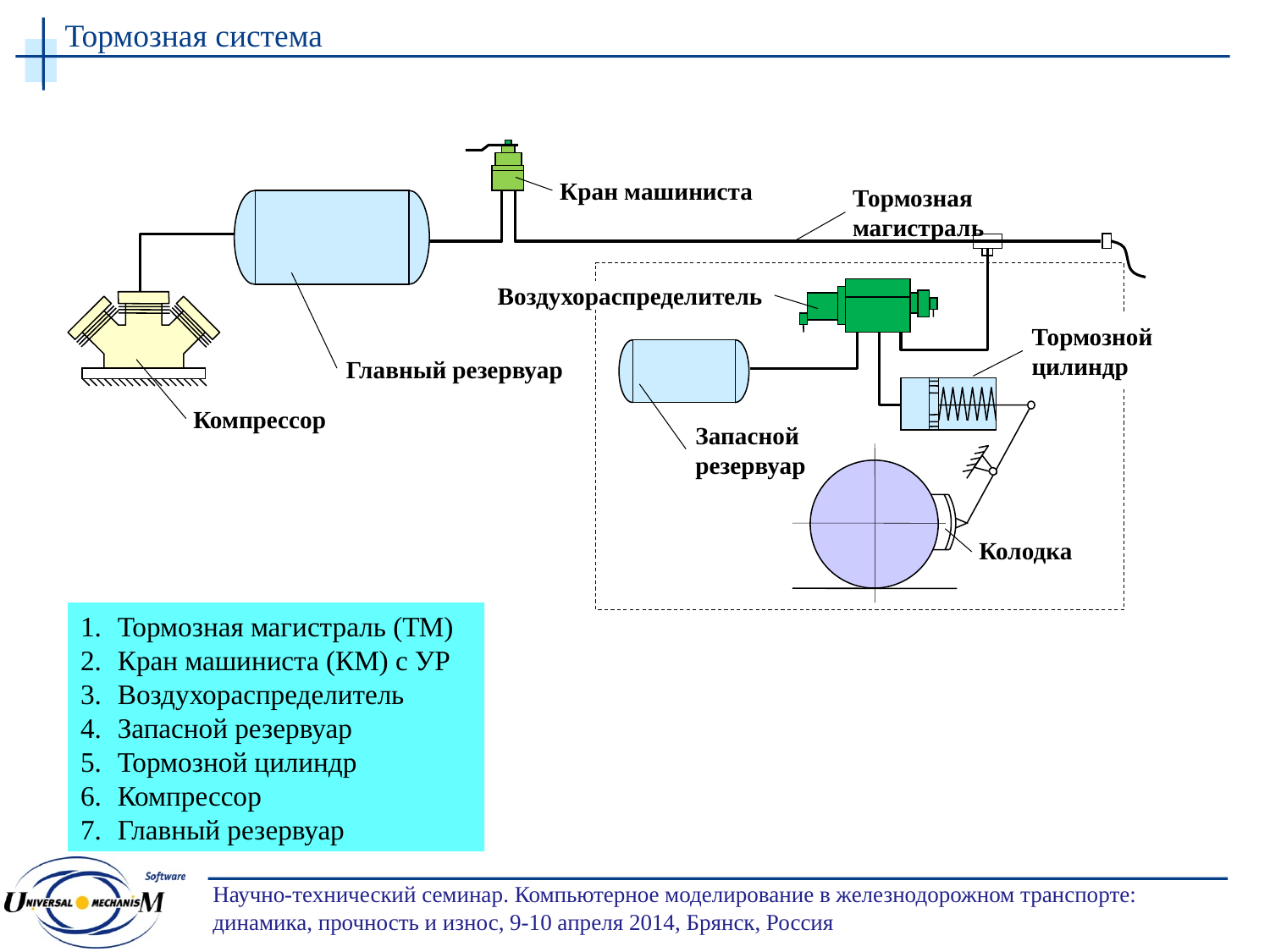

Тормозная система

Кран машиниста

Тормозная магистраль

Воздухораспределитель

Тормозной цилиндр

Главный резервуар

Компрессор

Запасной резервуар

Колодка

Тормозная магистраль (ТМ)
Кран машиниста (КМ) с УР
Воздухораспределитель
Запасной резервуар
Тормозной цилиндр
Компрессор
Главный резервуар